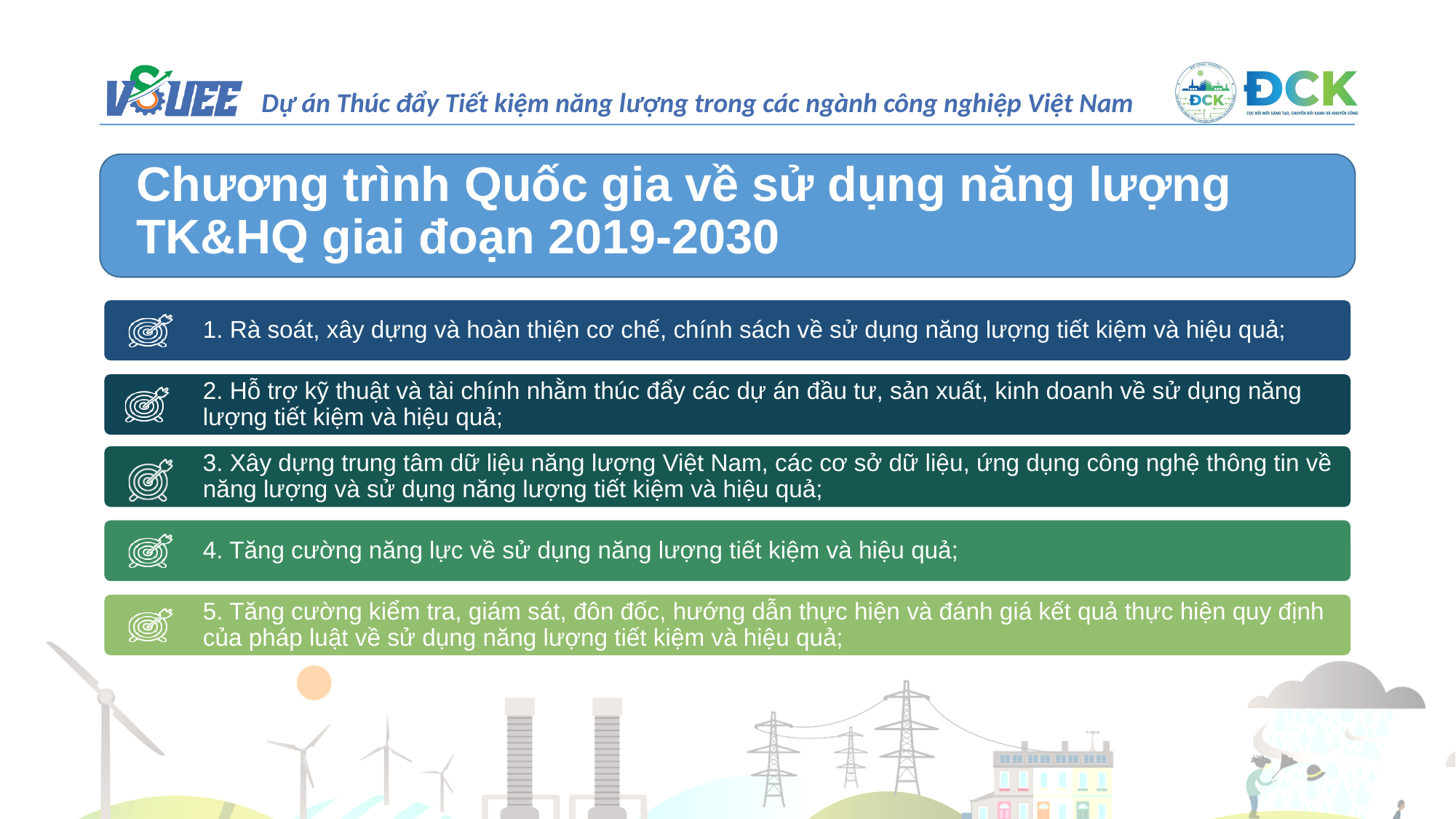

Chương trình Quốc gia về sử dụng năng lượng TK&HQ giai đoạn 2019-2030

1. Rà soát, xây dựng và hoàn thiện cơ chế, chính sách về sử dụng năng lượng tiết kiệm và hiệu quả;

2. Hỗ trợ kỹ thuật và tài chính nhằm thúc đẩy các dự án đầu tư, sản xuất, kinh doanh về sử dụng năng lượng tiết kiệm và hiệu quả;

3. Xây dựng trung tâm dữ liệu năng lượng Việt Nam, các cơ sở dữ liệu, ứng dụng công nghệ thông tin về năng lượng và sử dụng năng lượng tiết kiệm và hiệu quả;

4. Tăng cường năng lực về sử dụng năng lượng tiết kiệm và hiệu quả;

5. Tăng cường kiểm tra, giám sát, đôn đốc, hướng dẫn thực hiện và đánh giá kết quả thực hiện quy định của pháp luật về sử dụng năng lượng tiết kiệm và hiệu quả;